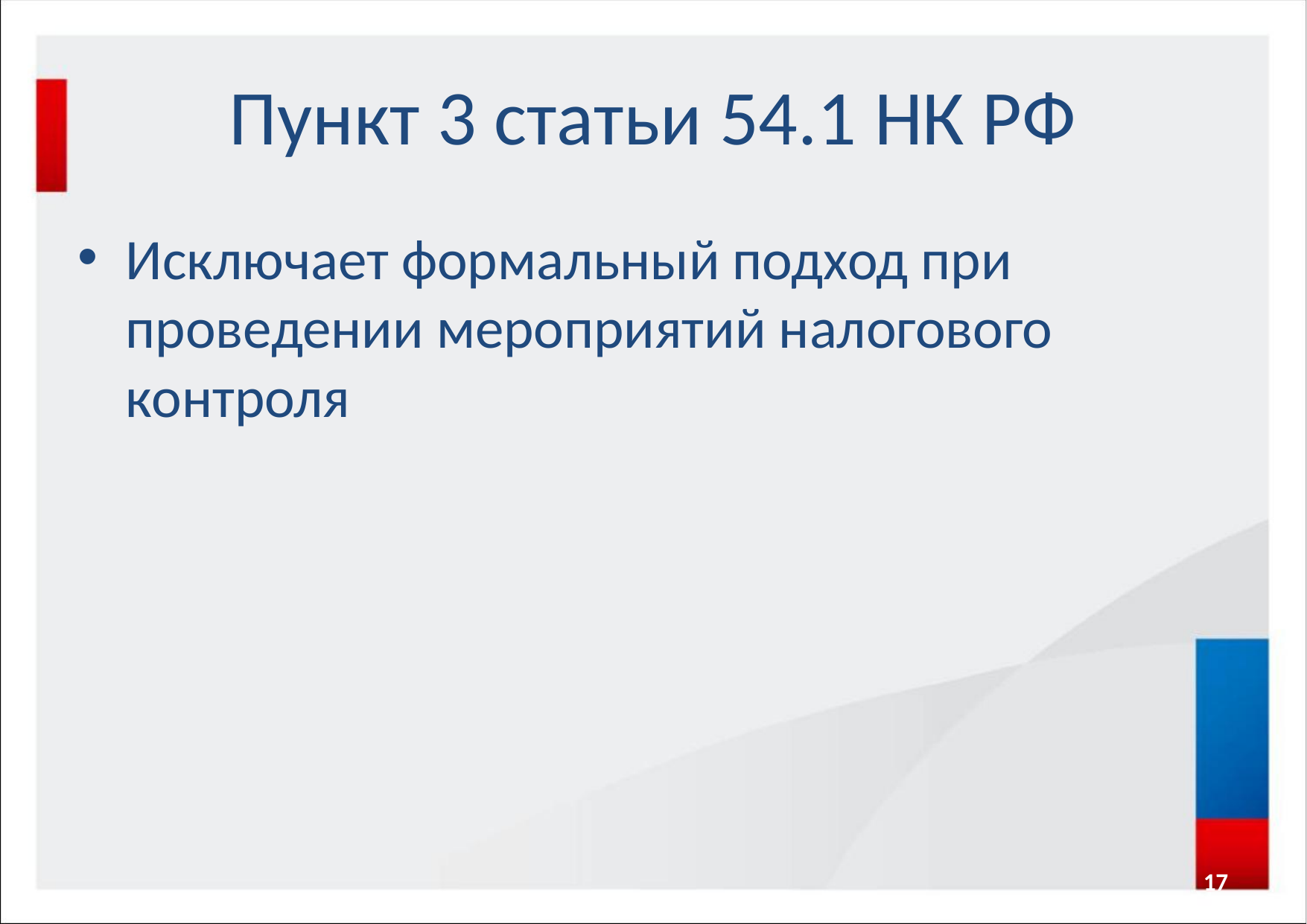

# Пункт 3 статьи 54.1 НК РФ
Исключает формальный подход при проведении мероприятий налогового контроля
17